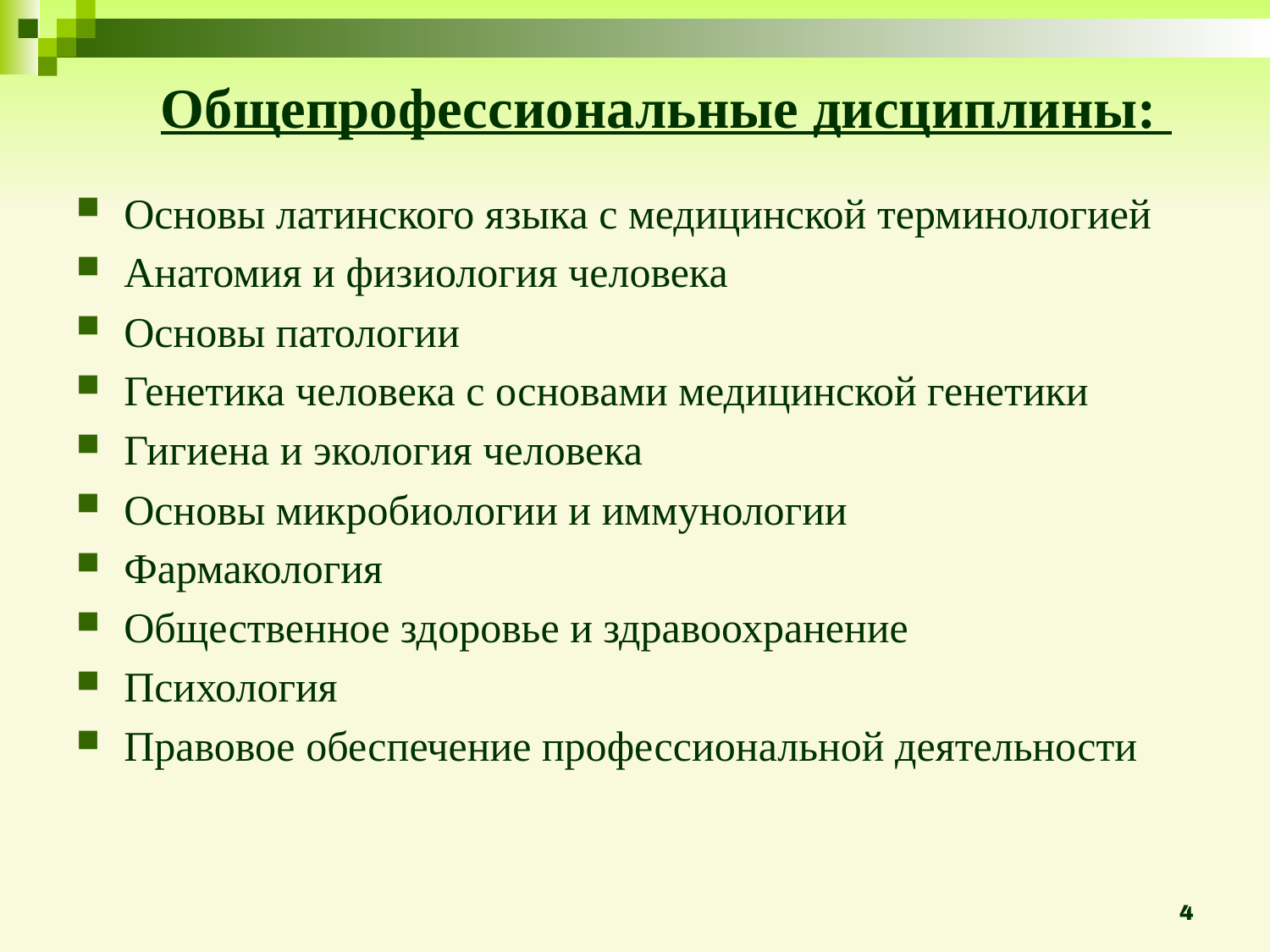

# Общепрофессиональные дисциплины:
Основы латинского языка с медицинской терминологией
Анатомия и физиология человека
Основы патологии
Генетика человека с основами медицинской генетики
Гигиена и экология человека
Основы микробиологии и иммунологии
Фармакология
Общественное здоровье и здравоохранение
Психология
Правовое обеспечение профессиональной деятельности

4